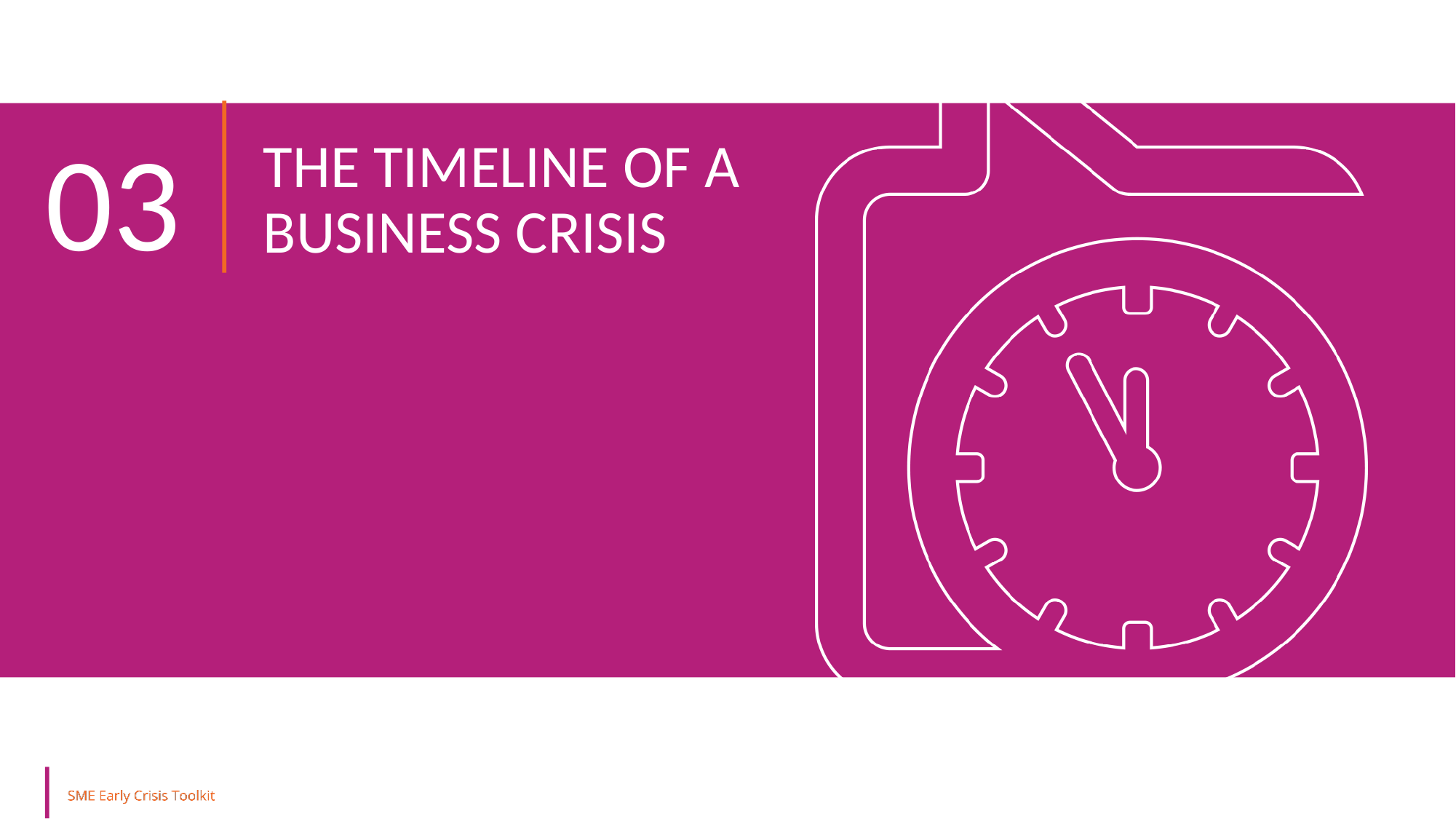

03
THE TIMELINE OF A BUSINESS CRISIS